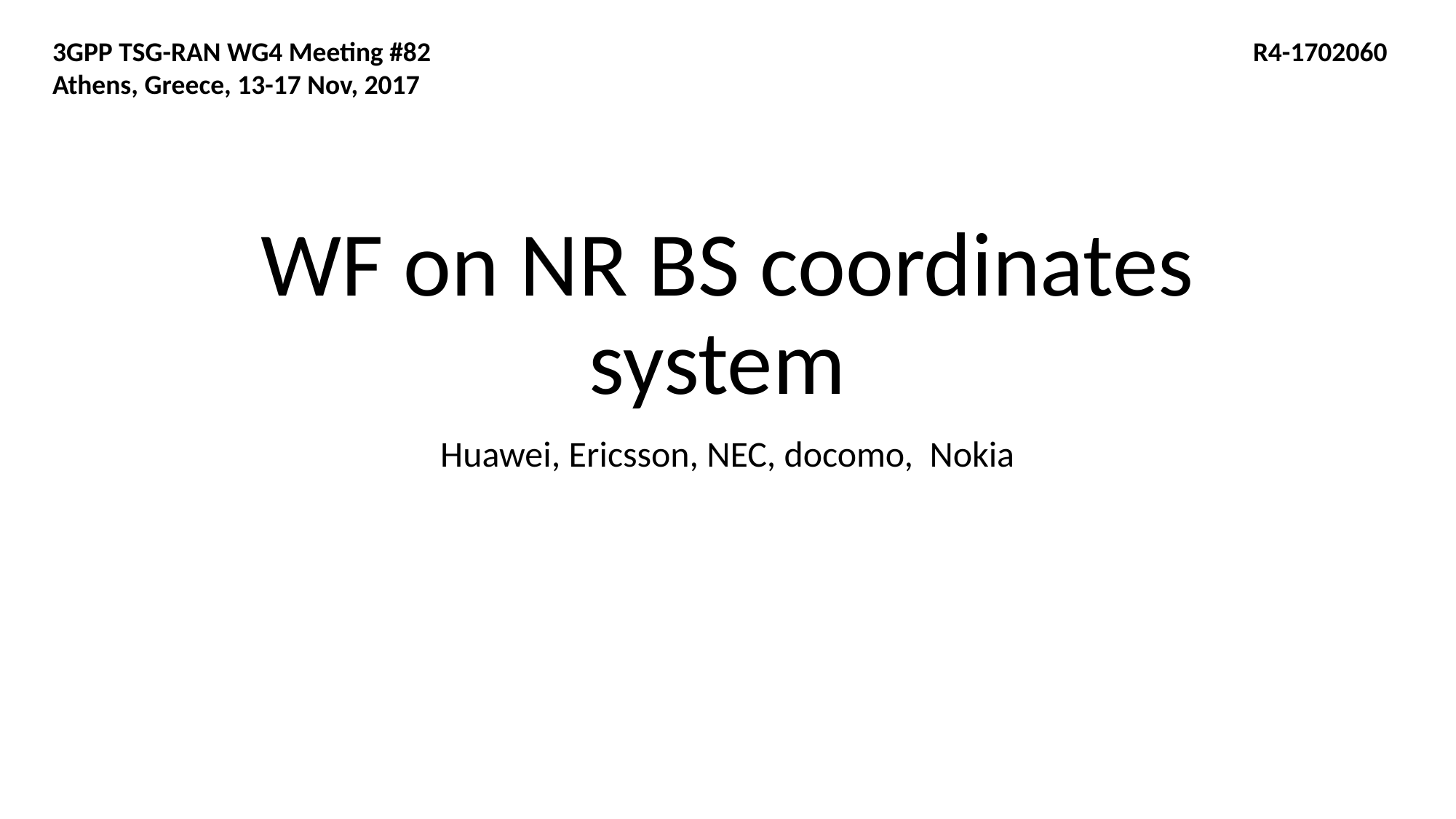

3GPP TSG-RAN WG4 Meeting #82								R4-1702060
Athens, Greece, 13-17 Nov, 2017
# WF on NR BS coordinates system
Huawei, Ericsson, NEC, docomo,  Nokia